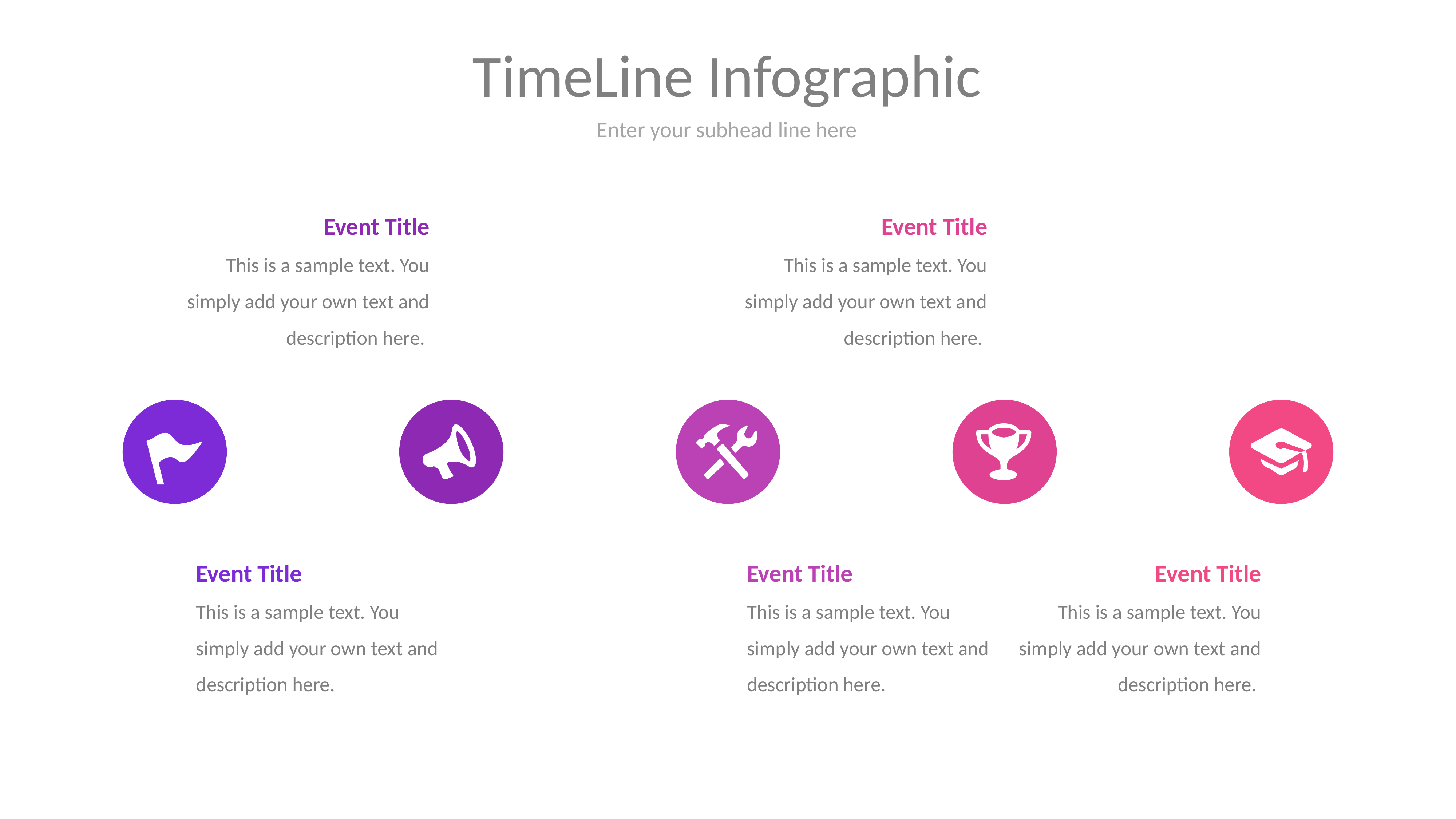

# TimeLine Infographic
Enter your subhead line here
Event Title
This is a sample text. You simply add your own text and description here.
Event Title
This is a sample text. You simply add your own text and description here.

Event Title
This is a sample text. You simply add your own text and description here.
Event Title
This is a sample text. You simply add your own text and description here.
Event Title
This is a sample text. You simply add your own text and description here.